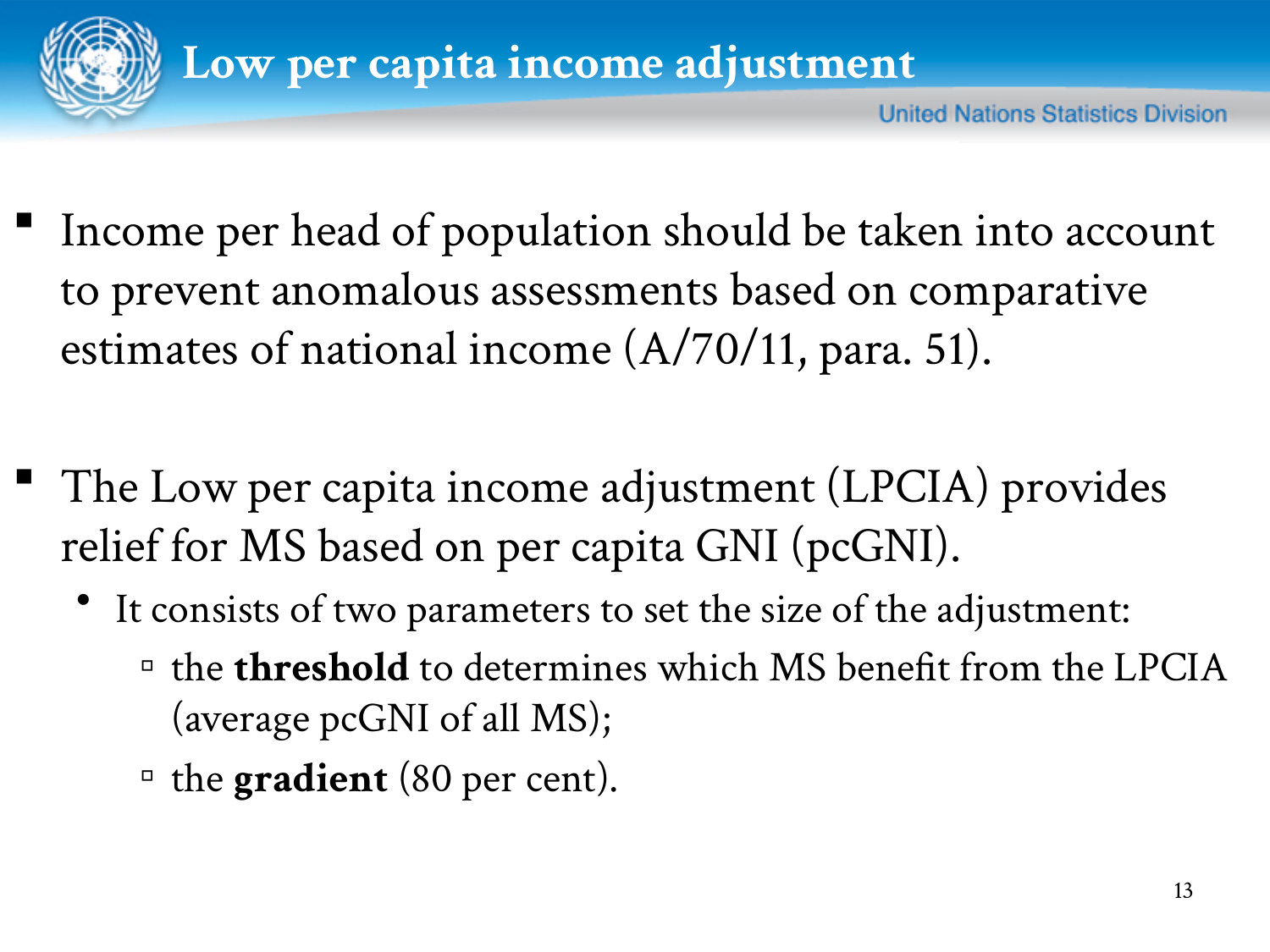

# Low per capita income adjustment
Income per head of population should be taken into account to prevent anomalous assessments based on comparative estimates of national income (A/70/11, para. 51).

The Low per capita income adjustment (LPCIA) provides relief for MS based on per capita GNI (pcGNI).
It consists of two parameters to set the size of the adjustment:
the threshold to determines which MS benefit from the LPCIA (average pcGNI of all MS);
the gradient (80 per cent).
13